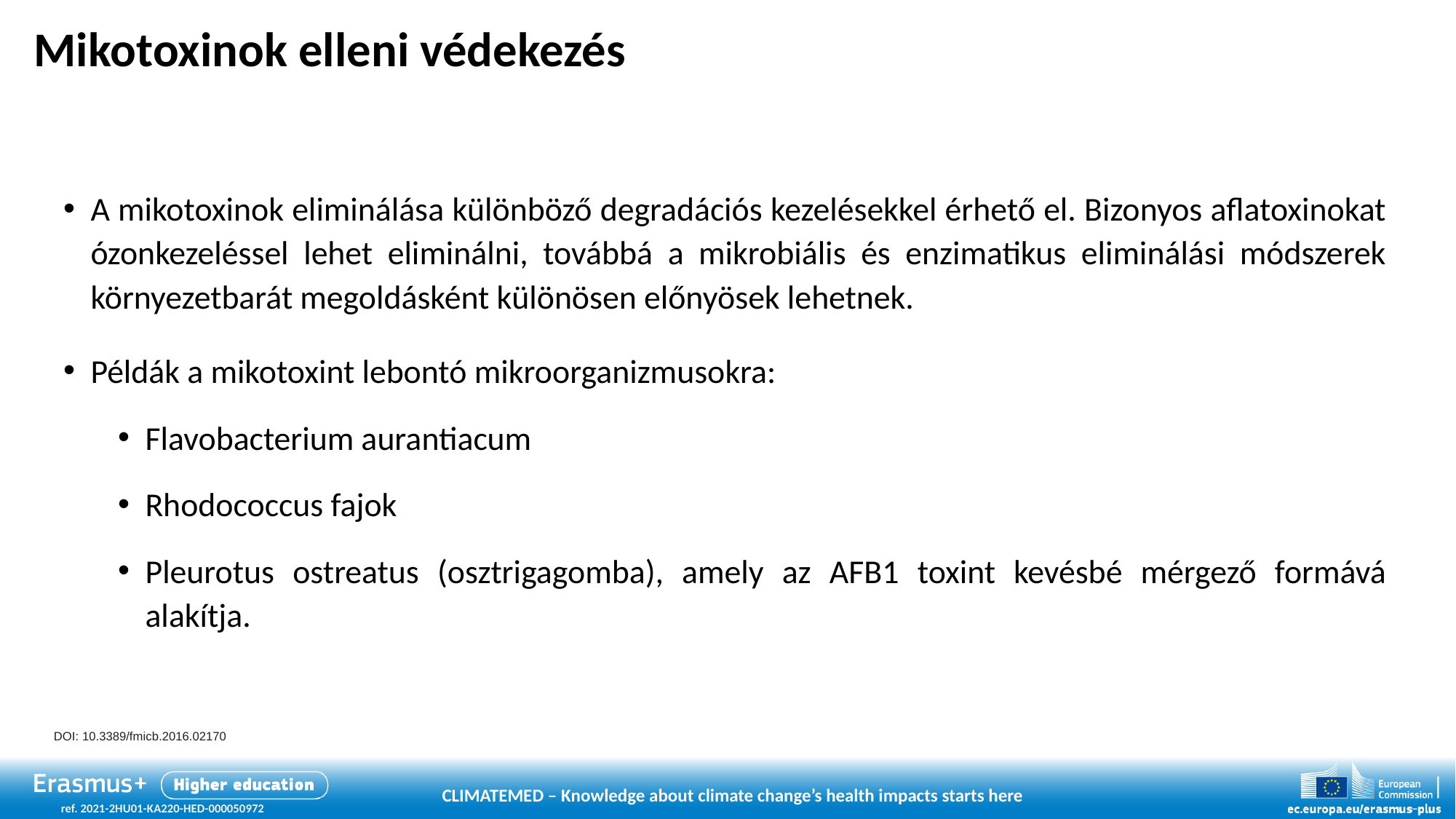

# Mikotoxinok elleni védekezés
A mikotoxinok eliminálása különböző degradációs kezelésekkel érhető el. Bizonyos aflatoxinokat ózonkezeléssel lehet eliminálni, továbbá a mikrobiális és enzimatikus eliminálási módszerek környezetbarát megoldásként különösen előnyösek lehetnek.
Példák a mikotoxint lebontó mikroorganizmusokra:
Flavobacterium aurantiacum
Rhodococcus fajok
Pleurotus ostreatus (osztrigagomba), amely az AFB1 toxint kevésbé mérgező formává alakítja.

DOI: 10.3389/fmicb.2016.02170